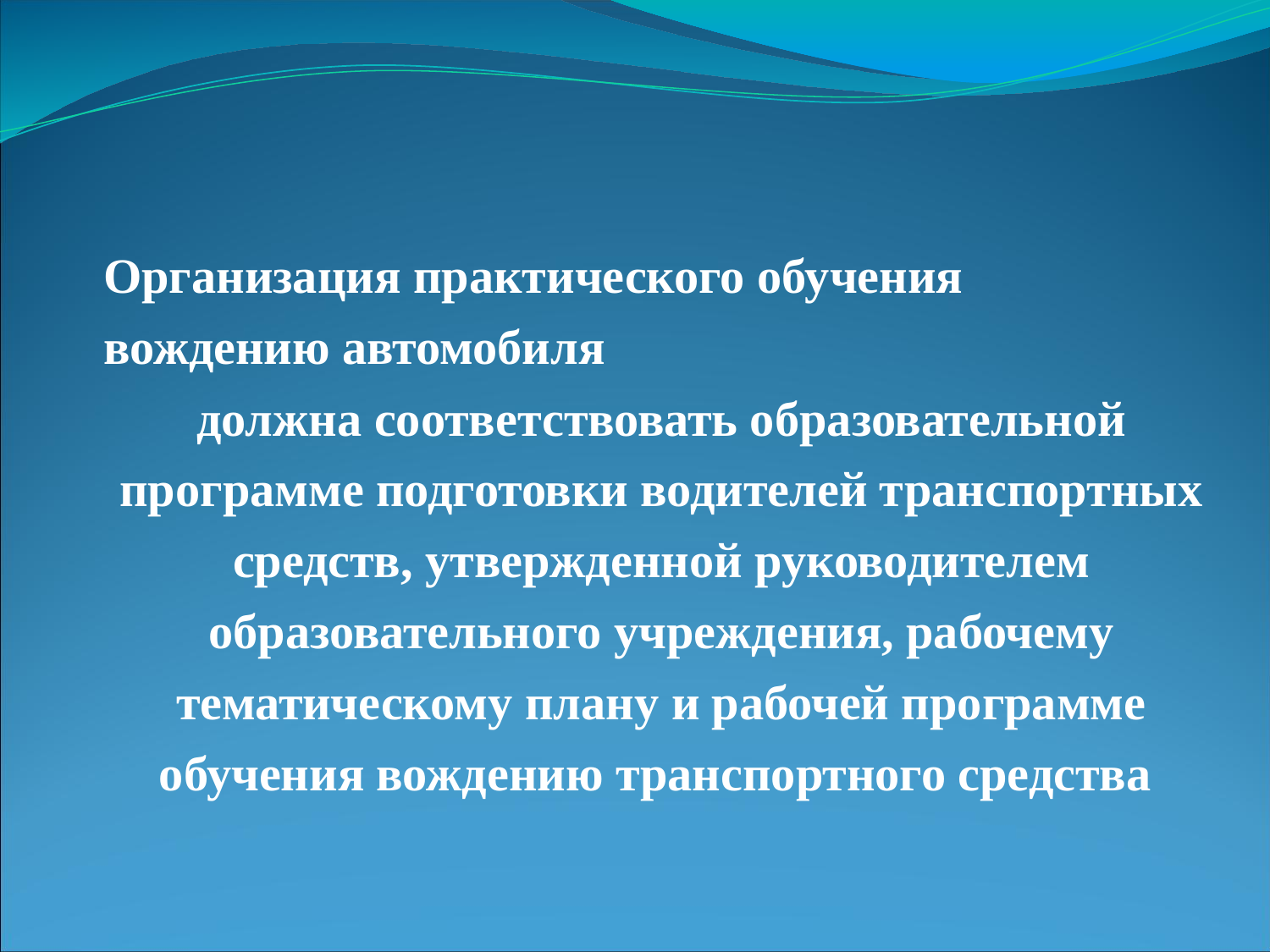

Организация практического обучения                  вождению автомобиля                                                   должна соответствовать образовательной программе подготовки водителей транспортных средств, утвержденной руководителем образовательного учреждения, рабочему тематическому плану и рабочей программе обучения вождению транспортного средства